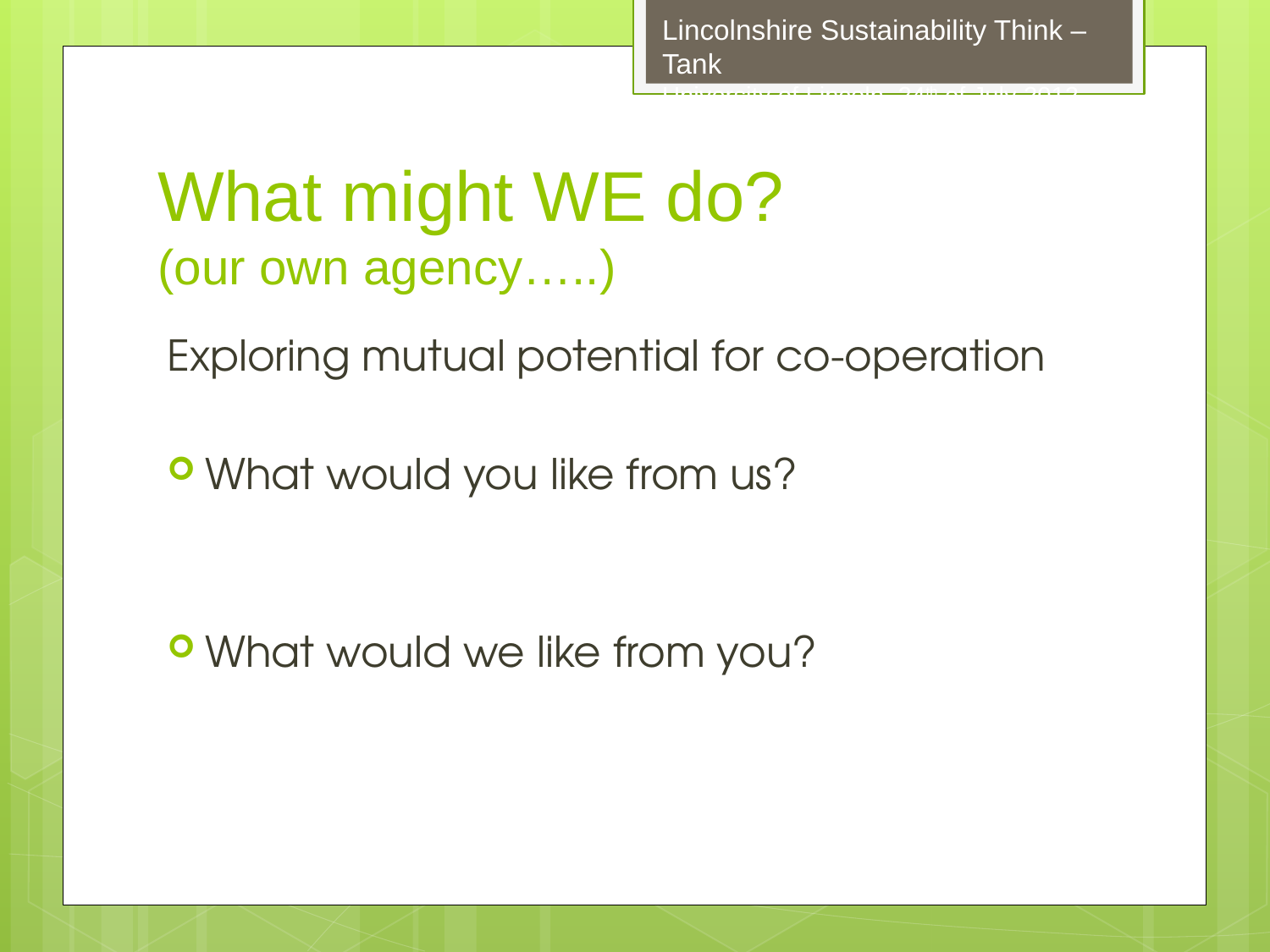

What might WE do?
(our own agency…..)
Exploring mutual potential for co-operation

What would you like from us?

What would we like from you?